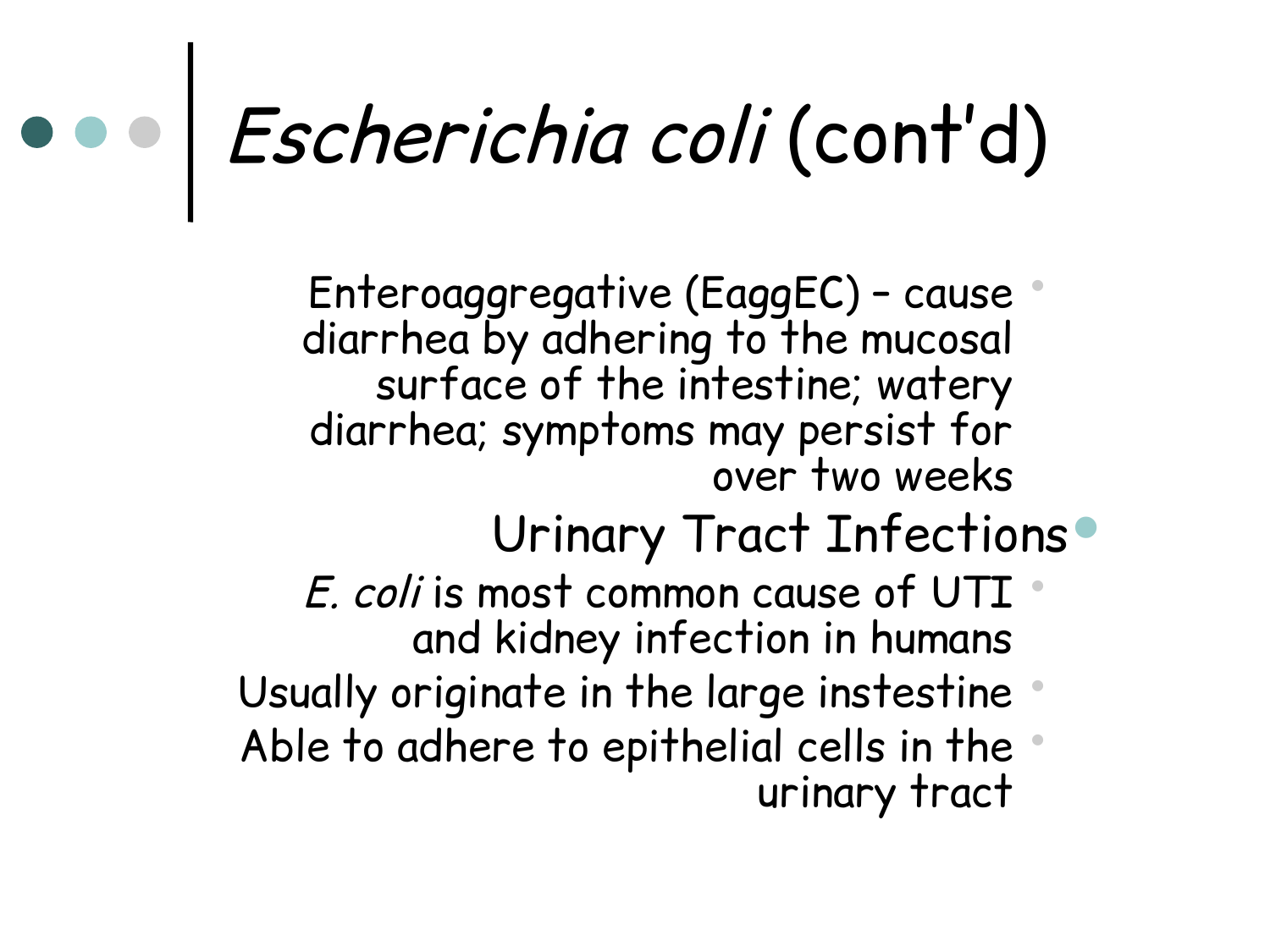

# Escherichia coli (cont’d)
Enteroaggregative (EaggEC) – cause diarrhea by adhering to the mucosal surface of the intestine; watery diarrhea; symptoms may persist for over two weeks
Urinary Tract Infections
E. coli is most common cause of UTI and kidney infection in humans
Usually originate in the large instestine
Able to adhere to epithelial cells in the urinary tract